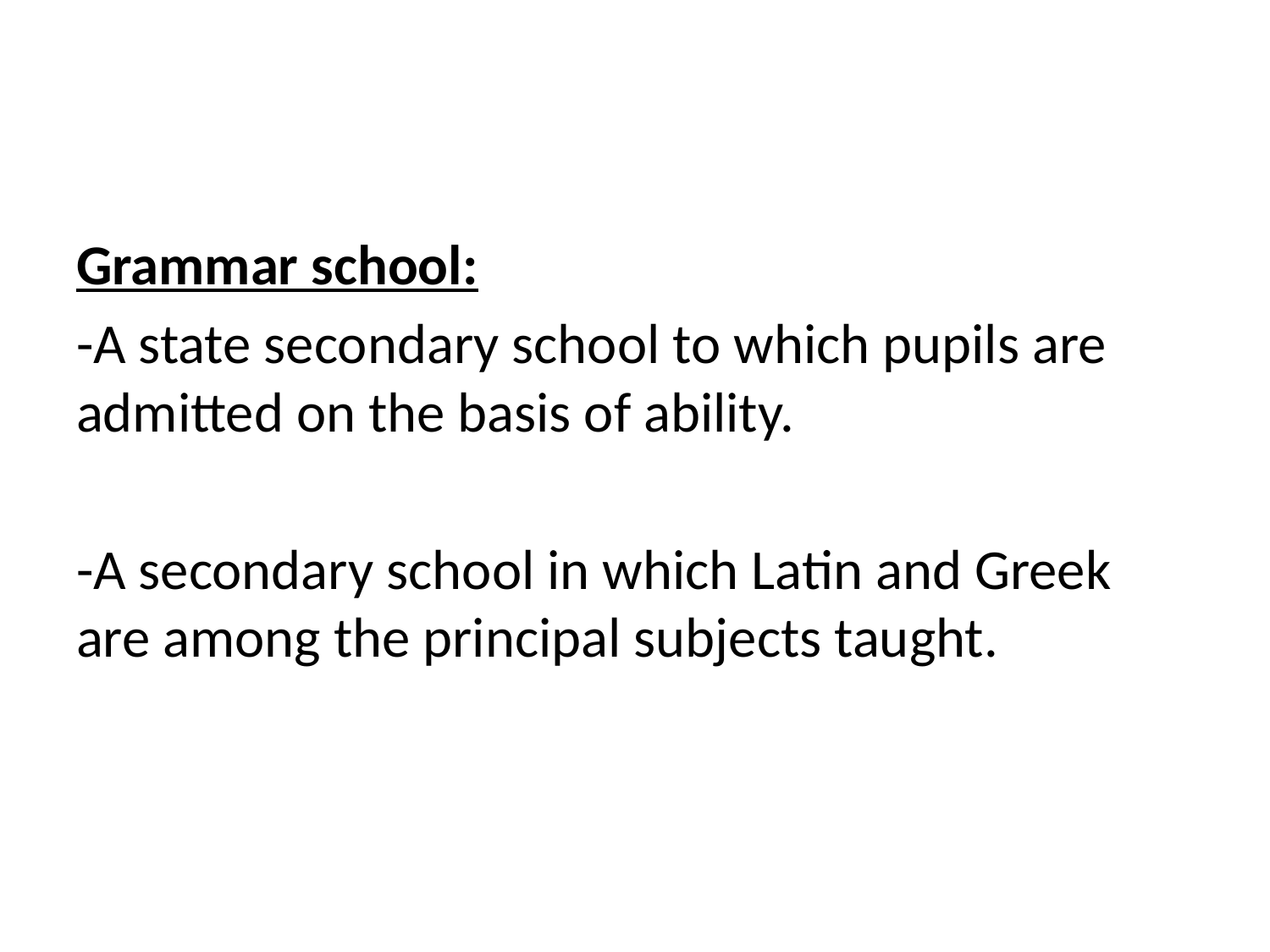

#
Grammar school:
-A state secondary school to which pupils are admitted on the basis of ability.

-A secondary school in which Latin and Greek are among the principal subjects taught.